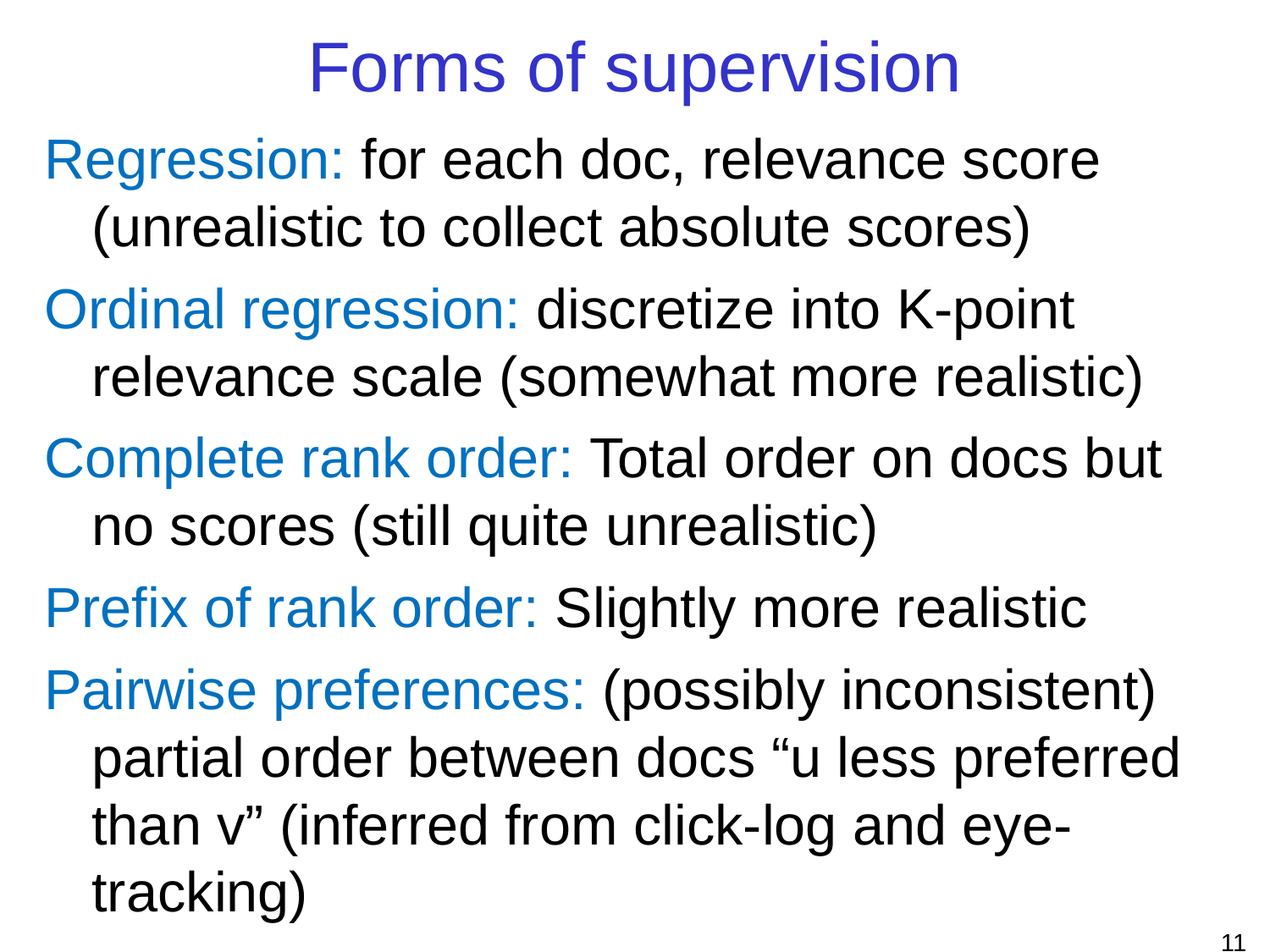

Forms of supervision
Regression: for each doc, relevance score (unrealistic to collect absolute scores)
Ordinal regression: discretize into K-point relevance scale (somewhat more realistic)
Complete rank order: Total order on docs but no scores (still quite unrealistic)
Prefix of rank order: Slightly more realistic
Pairwise preferences: (possibly inconsistent) partial order between docs “u less preferred than v” (inferred from click-log and eye-tracking)
11